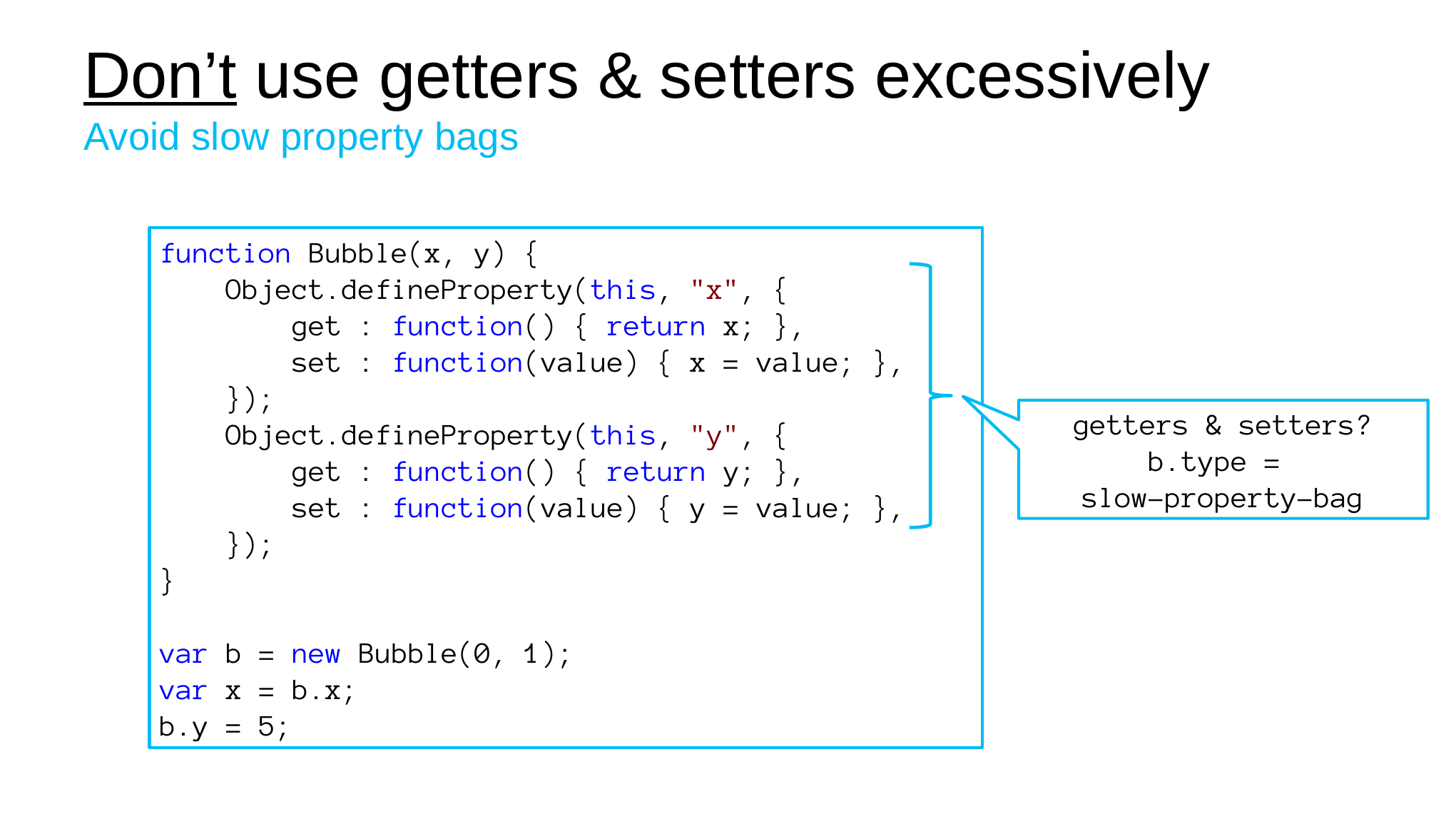

# Don’t use getters & setters excessively Avoid slow property bags
function Bubble(x, y) {
    Object.defineProperty(this, "x", {
        get : function() { return x; },
        set : function(value) { x = value; },
    });
    Object.defineProperty(this, "y", {
        get : function() { return y; },
        set : function(value) { y = value; },
    });
}

var b = new Bubble(0, 1);
var x = b.x;
b.y = 5;

getters & setters?
b.type =
slow-property-bag